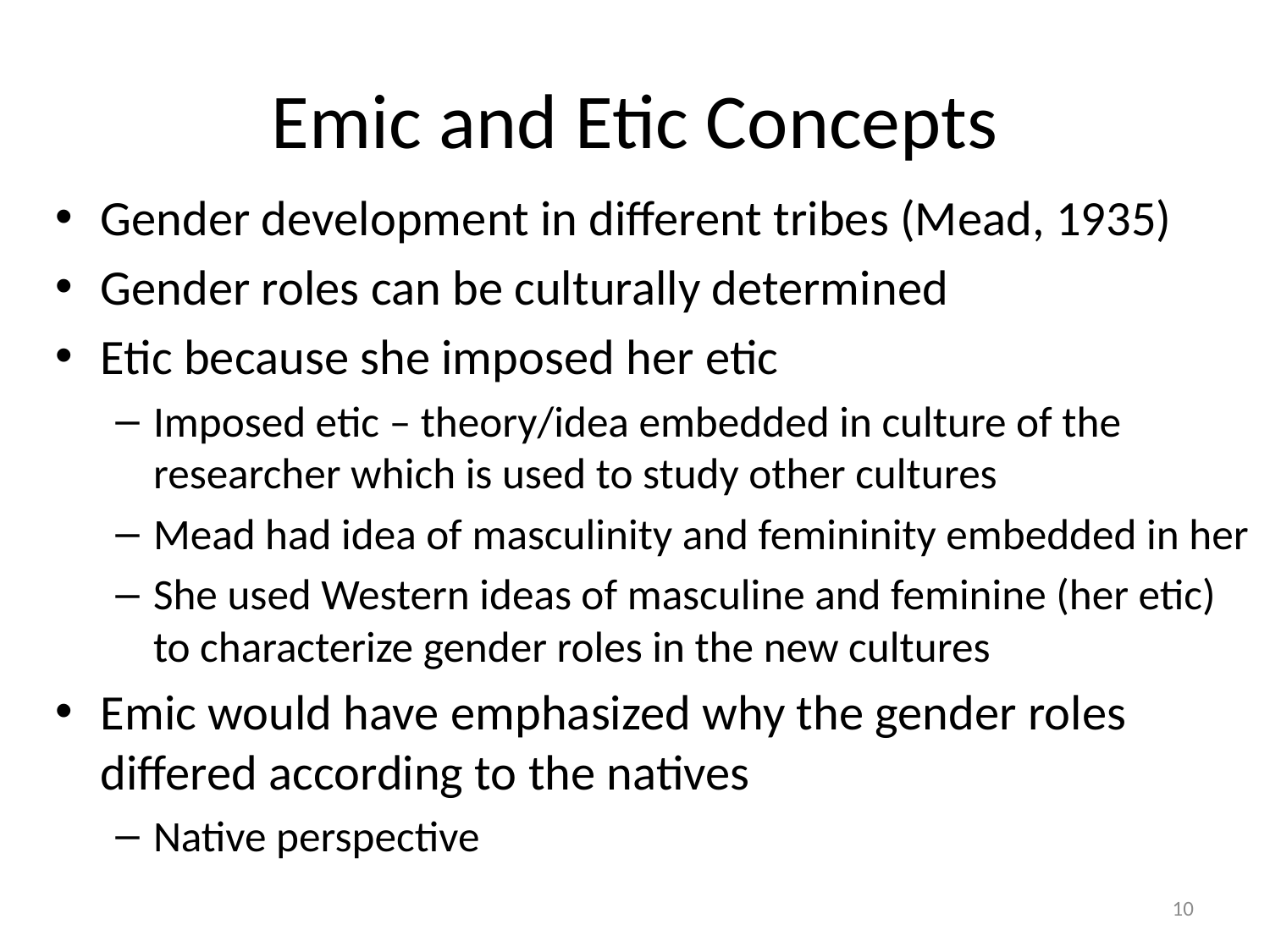

# Emic and Etic Concepts
Gender development in different tribes (Mead, 1935)
Gender roles can be culturally determined
Etic because she imposed her etic
Imposed etic – theory/idea embedded in culture of the researcher which is used to study other cultures
Mead had idea of masculinity and femininity embedded in her
She used Western ideas of masculine and feminine (her etic) to characterize gender roles in the new cultures
Emic would have emphasized why the gender roles differed according to the natives
Native perspective
10